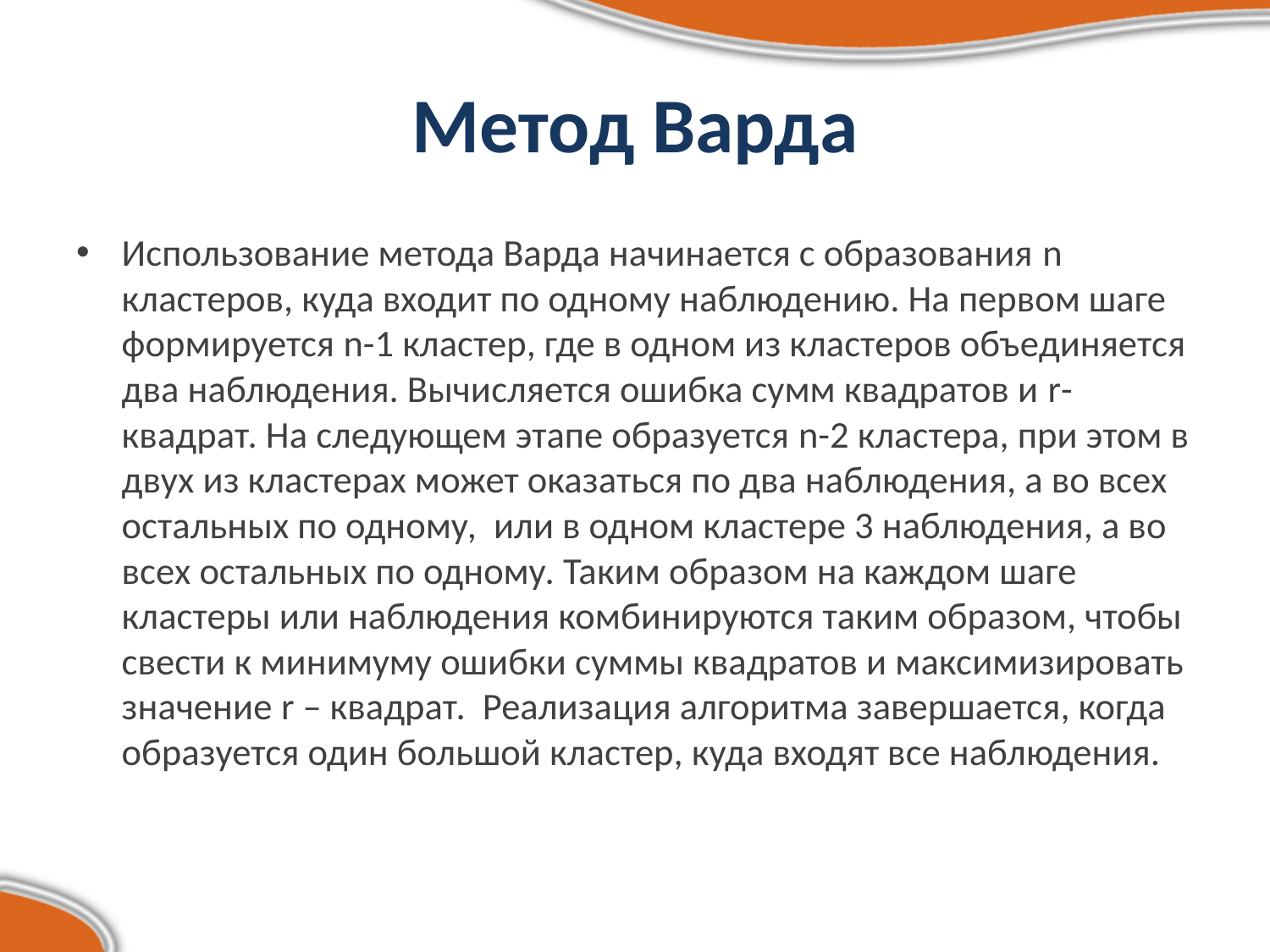

# Метод Варда
Использование метода Варда начинается с образования n кластеров, куда входит по одному наблюдению. На первом шаге формируется n-1 кластер, где в одном из кластеров объединяется два наблюдения. Вычисляется ошибка сумм квадратов и r- квадрат. На следующем этапе образуется n-2 кластера, при этом в двух из кластерах может оказаться по два наблюдения, а во всех остальных по одному,  или в одном кластере 3 наблюдения, а во всех остальных по одному. Таким образом на каждом шаге кластеры или наблюдения комбинируются таким образом, чтобы свести к минимуму ошибки суммы квадратов и максимизировать значение r – квадрат.  Реализация алгоритма завершается, когда образуется один большой кластер, куда входят все наблюдения.